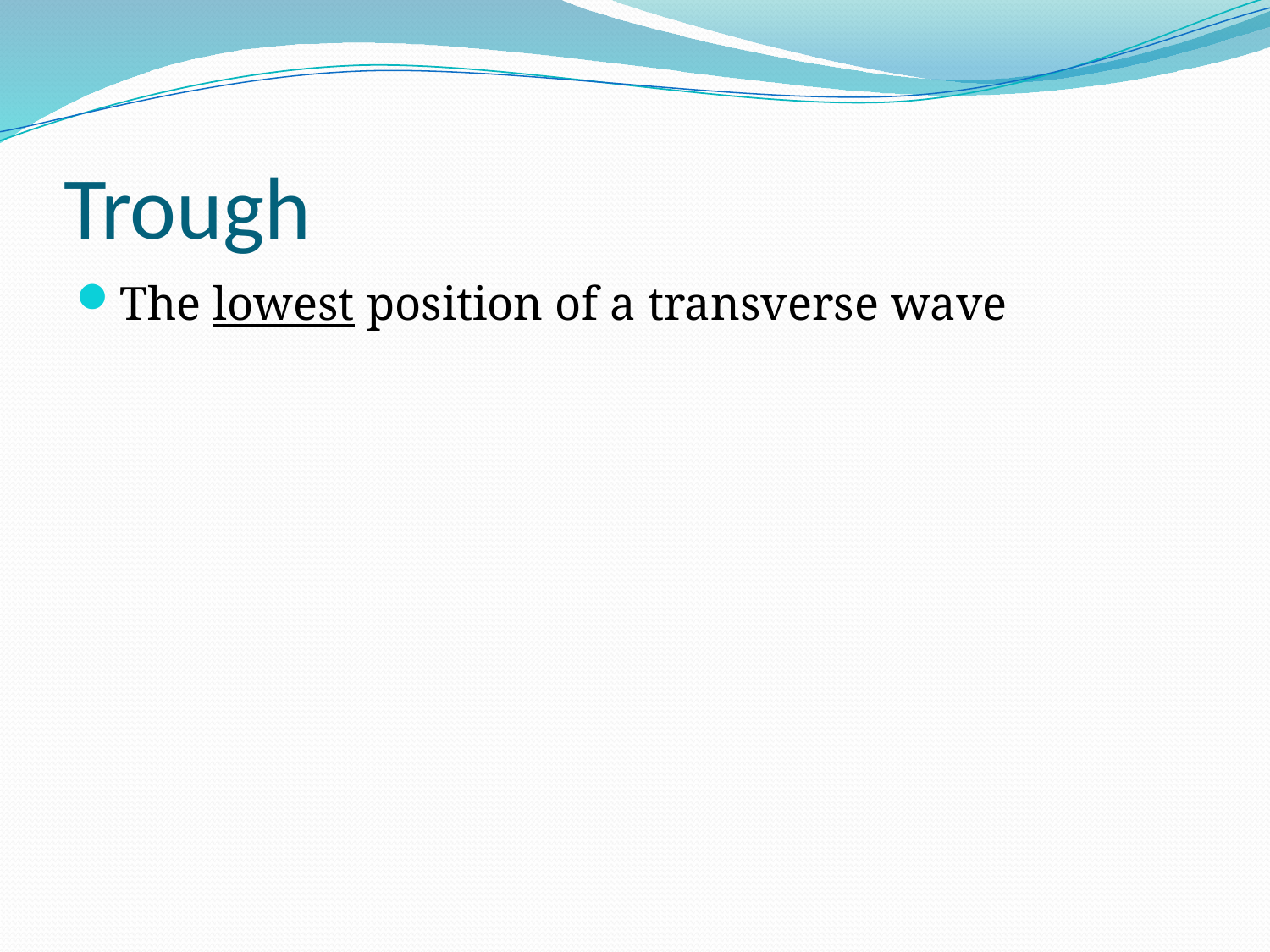

# Trough
The lowest position of a transverse wave